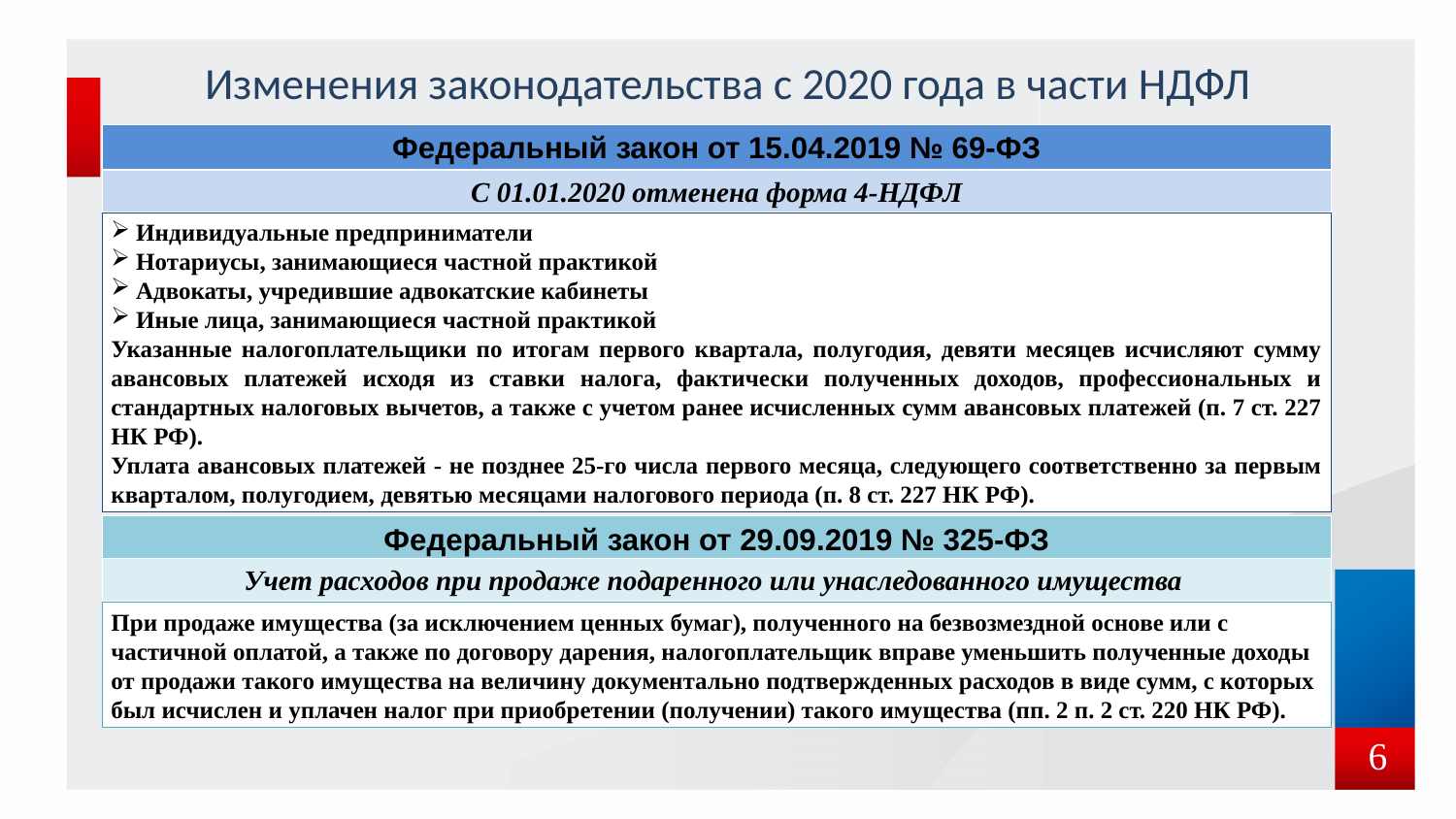

Изменения законодательства с 2020 года в части НДФЛ

Федеральный закон от 15.04.2019 № 69-ФЗ
С 01.01.2020 отменена форма 4-НДФЛ
Индивидуальные предприниматели
Нотариусы, занимающиеся частной практикой
Адвокаты, учредившие адвокатские кабинеты
Иные лица, занимающиеся частной практикой
Указанные налогоплательщики по итогам первого квартала, полугодия, девяти месяцев исчисляют сумму авансовых платежей исходя из ставки налога, фактически полученных доходов, профессиональных и стандартных налоговых вычетов, а также с учетом ранее исчисленных сумм авансовых платежей (п. 7 ст. 227 НК РФ).
Уплата авансовых платежей - не позднее 25-го числа первого месяца, следующего соответственно за первым кварталом, полугодием, девятью месяцами налогового периода (п. 8 ст. 227 НК РФ).
Федеральный закон от 29.09.2019 № 325-ФЗ
Учет расходов при продаже подаренного или унаследованного имущества
При продаже имущества (за исключением ценных бумаг), полученного на безвозмездной основе или с частичной оплатой, а также по договору дарения, налогоплательщик вправе уменьшить полученные доходы от продажи такого имущества на величину документально подтвержденных расходов в виде сумм, с которых был исчислен и уплачен налог при приобретении (получении) такого имущества (пп. 2 п. 2 ст. 220 НК РФ).
6